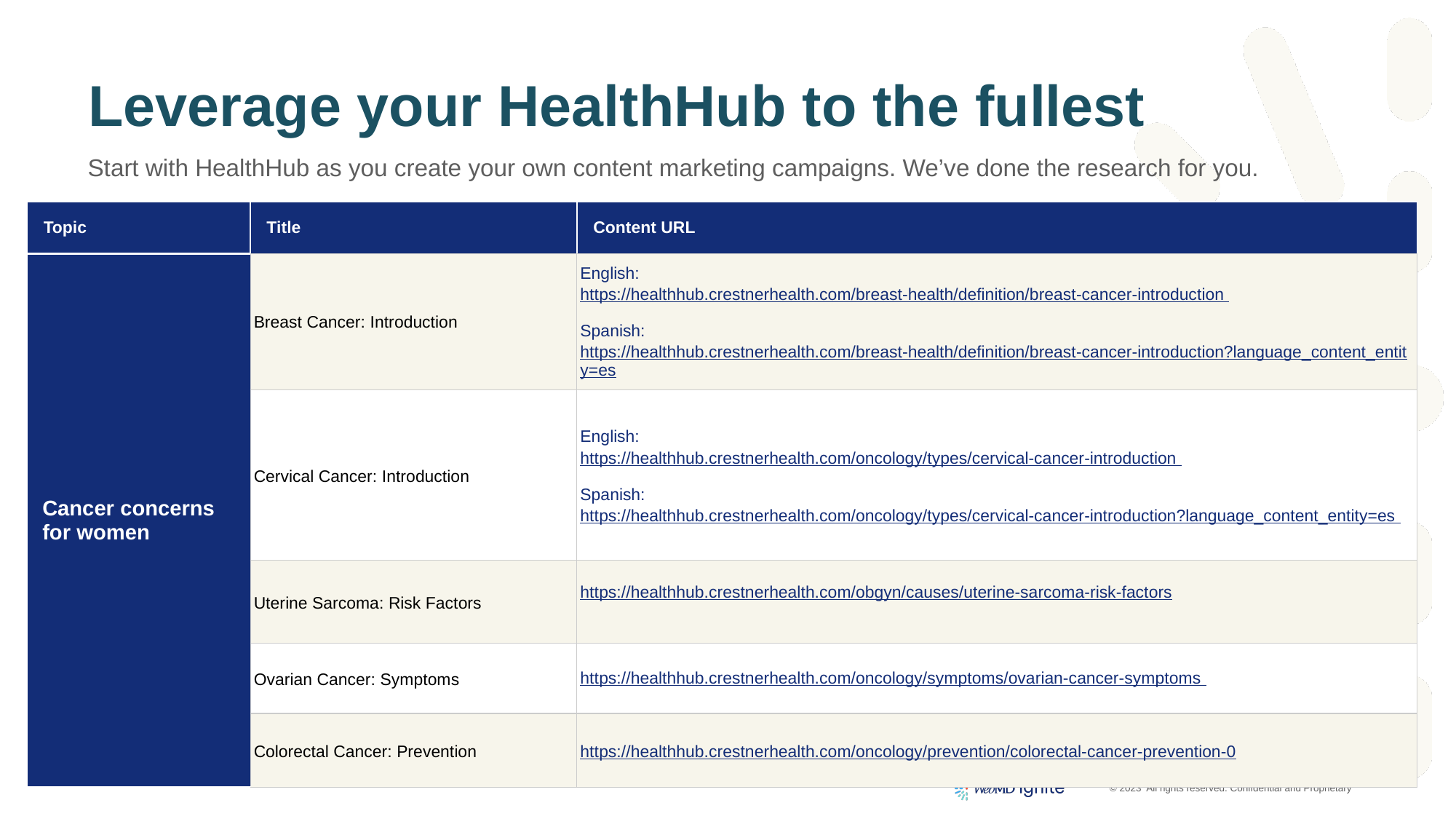

# Leverage your HealthHub to the fullest
Start with HealthHub as you create your own content marketing campaigns. We’ve done the research for you.
| Topic | Title | Content URL |
| --- | --- | --- |
| Cancer concerns for women | Breast Cancer: Introduction | English: https://healthhub.crestnerhealth.com/breast-health/definition/breast-cancer-introduction Spanish: https://healthhub.crestnerhealth.com/breast-health/definition/breast-cancer-introduction?language\_content\_entity=es |
|  | Cervical Cancer: Introduction | English: https://healthhub.crestnerhealth.com/oncology/types/cervical-cancer-introduction Spanish: https://healthhub.crestnerhealth.com/oncology/types/cervical-cancer-introduction?language\_content\_entity=es |
|  | Uterine Sarcoma: Risk Factors | https://healthhub.crestnerhealth.com/obgyn/causes/uterine-sarcoma-risk-factors |
|  | Ovarian Cancer: Symptoms | https://healthhub.crestnerhealth.com/oncology/symptoms/ovarian-cancer-symptoms |
|  | Colorectal Cancer: Prevention | https://healthhub.crestnerhealth.com/oncology/prevention/colorectal-cancer-prevention-0 |